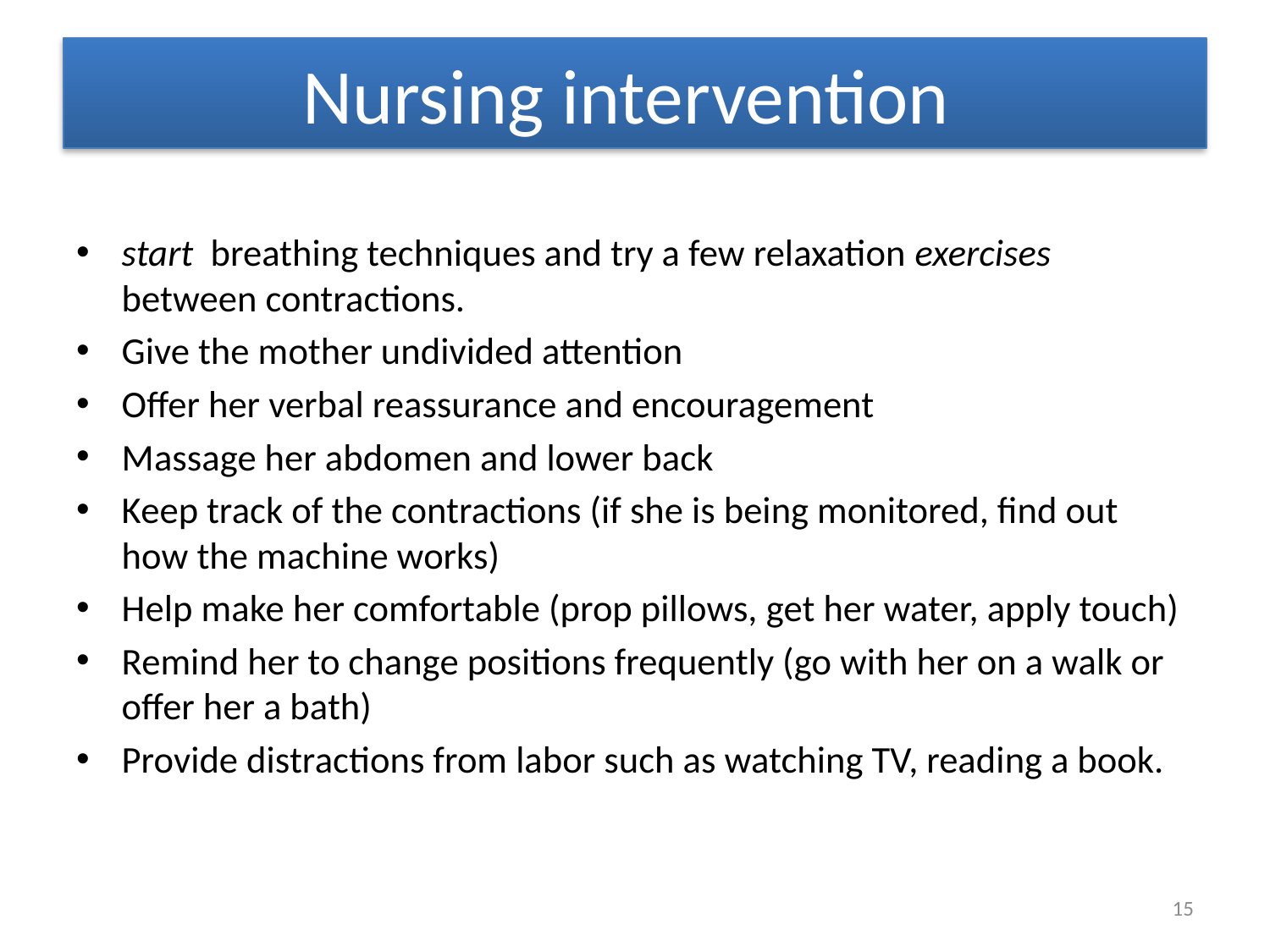

# Nursing intervention
start  breathing techniques and try a few relaxation exercises between contractions.
Give the mother undivided attention
Offer her verbal reassurance and encouragement
Massage her abdomen and lower back
Keep track of the contractions (if she is being monitored, find out how the machine works)
Help make her comfortable (prop pillows, get her water, apply touch)
Remind her to change positions frequently (go with her on a walk or offer her a bath)
Provide distractions from labor such as watching TV, reading a book.

15